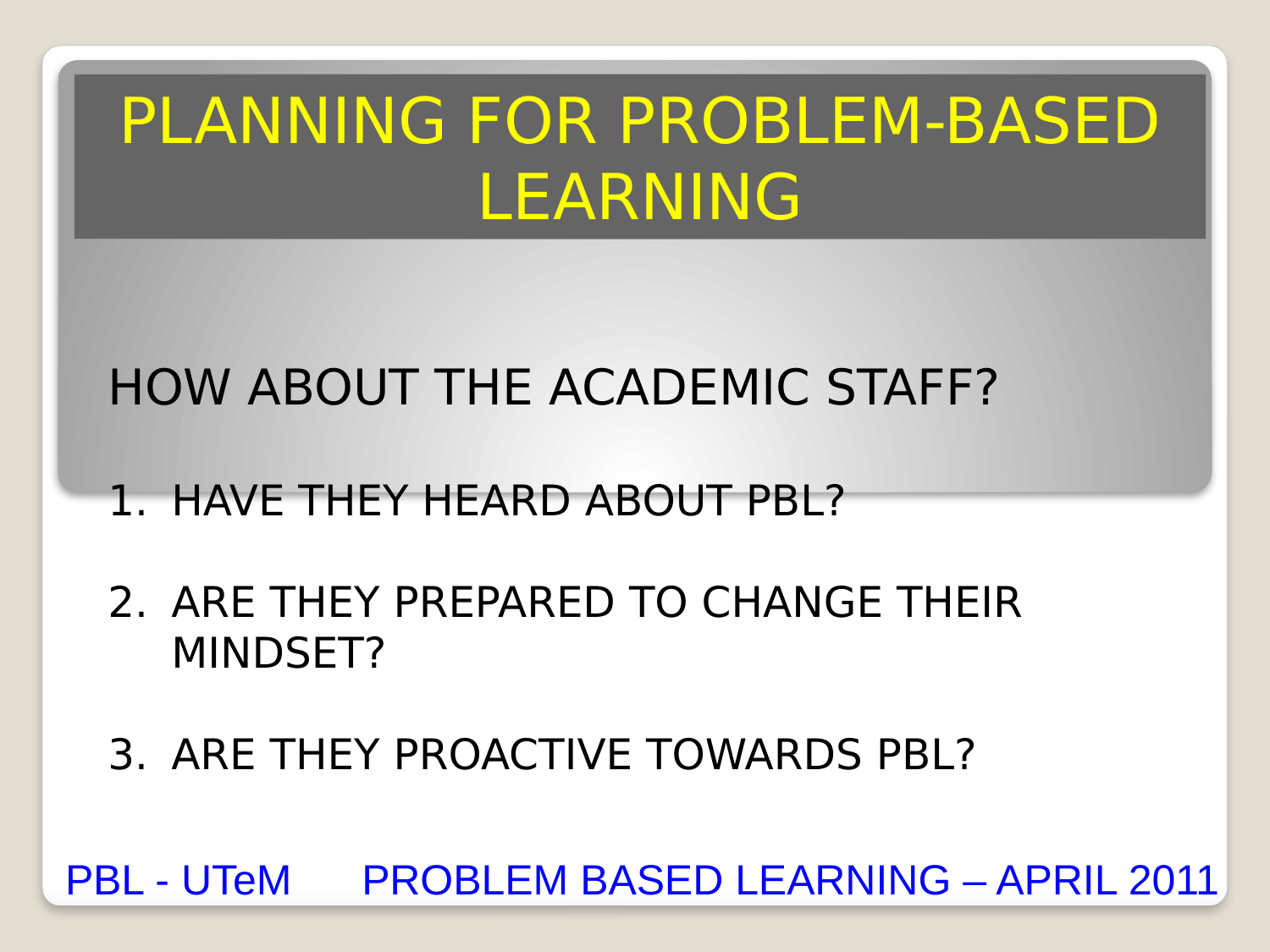

PLANNING FOR PROBLEM-BASED LEARNING
HOW ABOUT THE ACADEMIC STAFF?

HAVE THEY HEARD ABOUT PBL?

ARE THEY PREPARED TO CHANGE THEIR MINDSET?

ARE THEY PROACTIVE TOWARDS PBL?
PBL - UTeM
PROBLEM BASED LEARNING – APRIL 2011